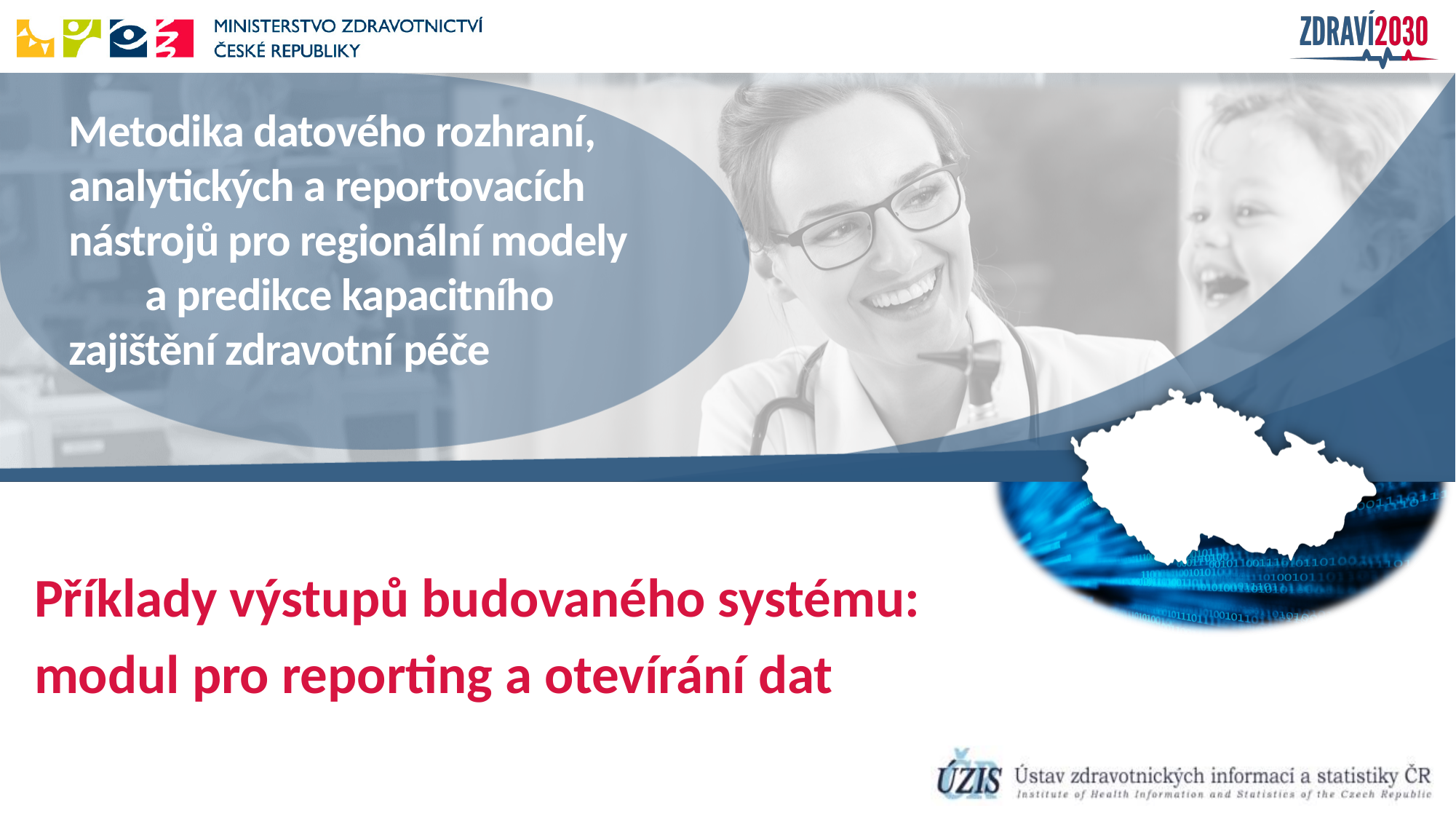

Příklady výstupů budovaného systému:
modul pro reporting a otevírání dat